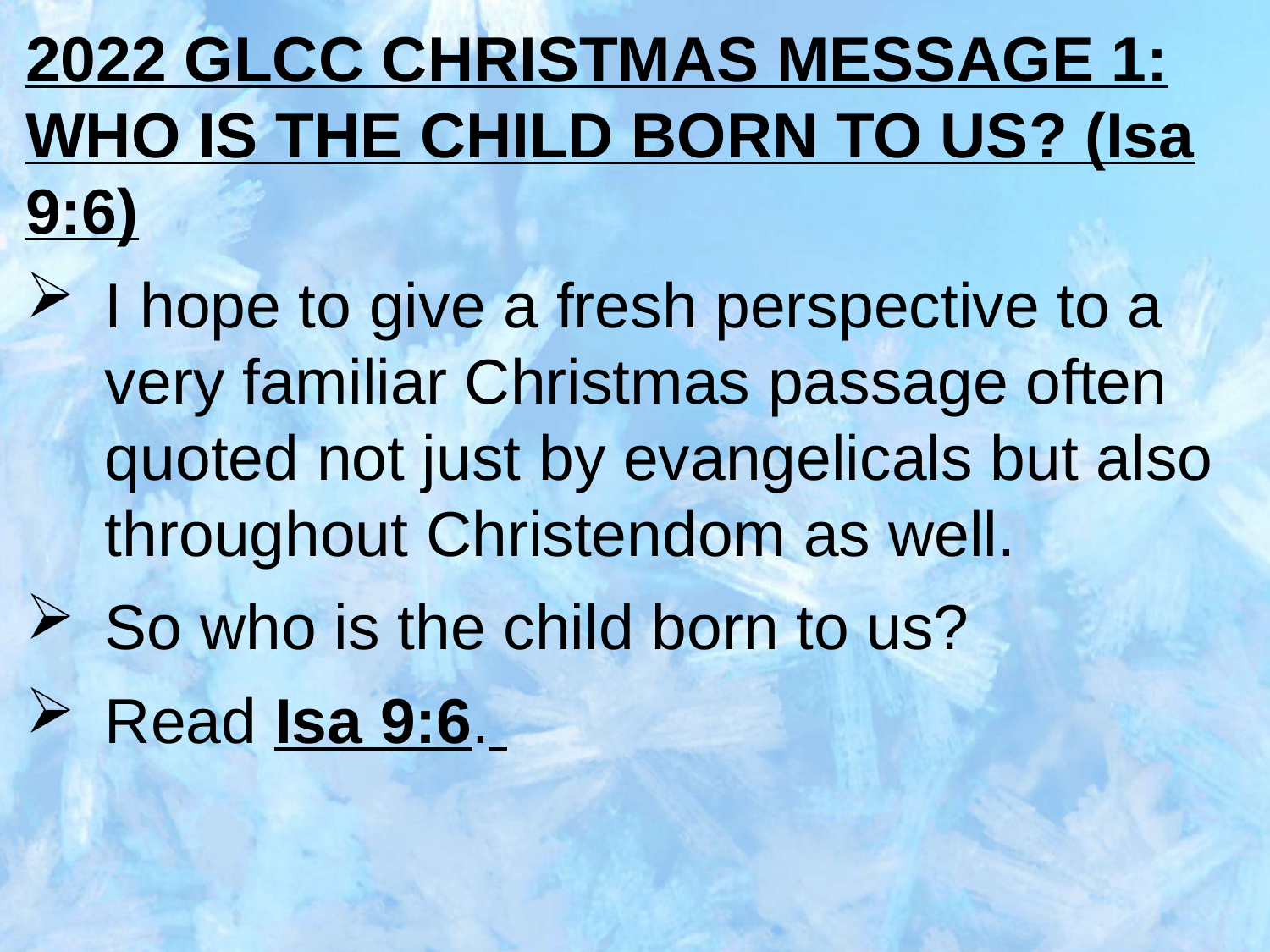

2022 GLCC CHRISTMAS MESSAGE 1: WHO IS THE CHILD BORN TO US? (Isa 9:6)
I hope to give a fresh perspective to a very familiar Christmas passage often quoted not just by evangelicals but also throughout Christendom as well.
So who is the child born to us?
Read Isa 9:6.